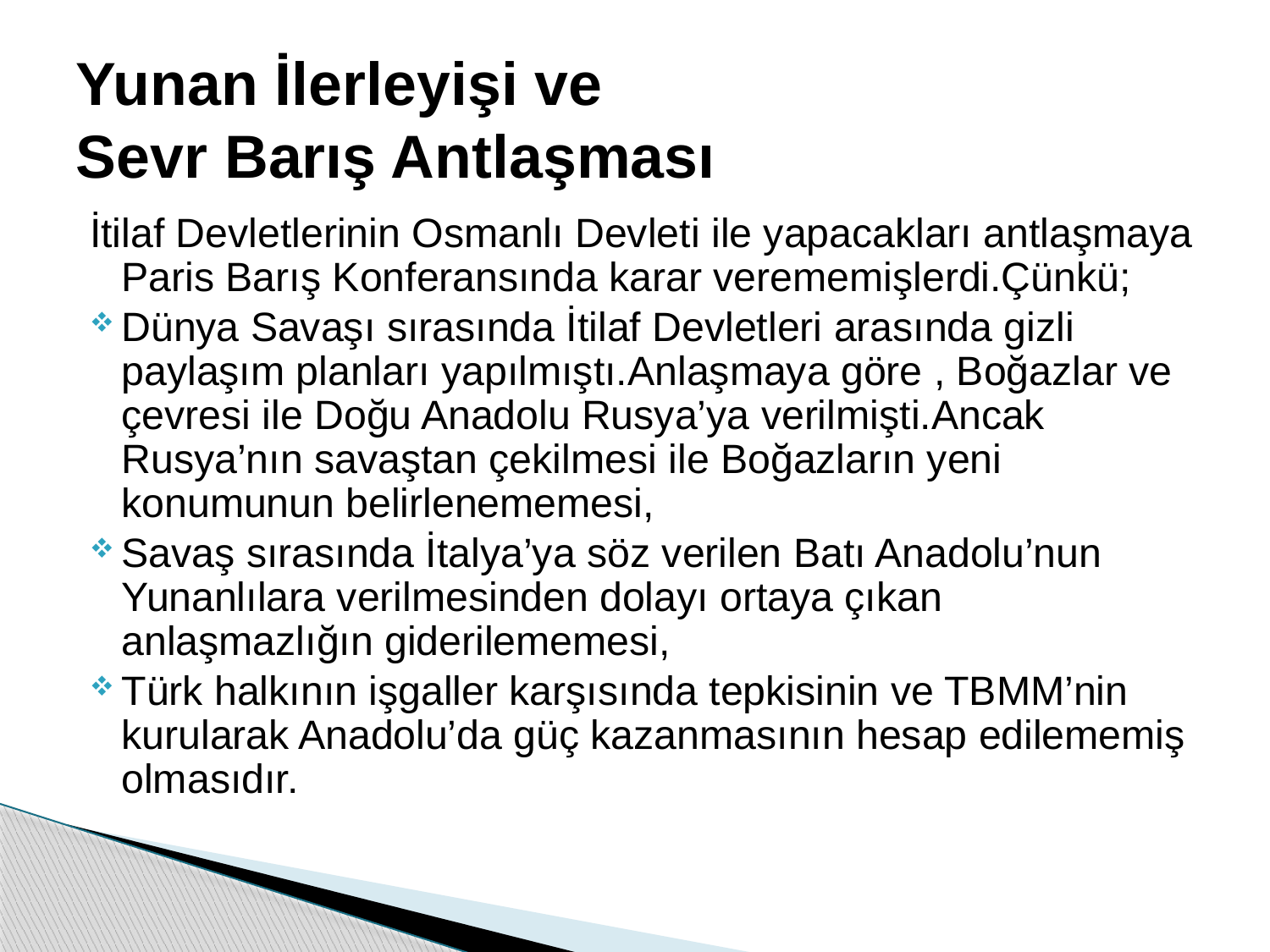

# Yunan İlerleyişi ve Sevr Barış Antlaşması
İtilaf Devletlerinin Osmanlı Devleti ile yapacakları antlaşmaya Paris Barış Konferansında karar verememişlerdi.Çünkü;
Dünya Savaşı sırasında İtilaf Devletleri arasında gizli paylaşım planları yapılmıştı.Anlaşmaya göre , Boğazlar ve çevresi ile Doğu Anadolu Rusya’ya verilmişti.Ancak Rusya’nın savaştan çekilmesi ile Boğazların yeni konumunun belirlenememesi,
Savaş sırasında İtalya’ya söz verilen Batı Anadolu’nun Yunanlılara verilmesinden dolayı ortaya çıkan anlaşmazlığın giderilememesi,
Türk halkının işgaller karşısında tepkisinin ve TBMM’nin kurularak Anadolu’da güç kazanmasının hesap edilememiş olmasıdır.